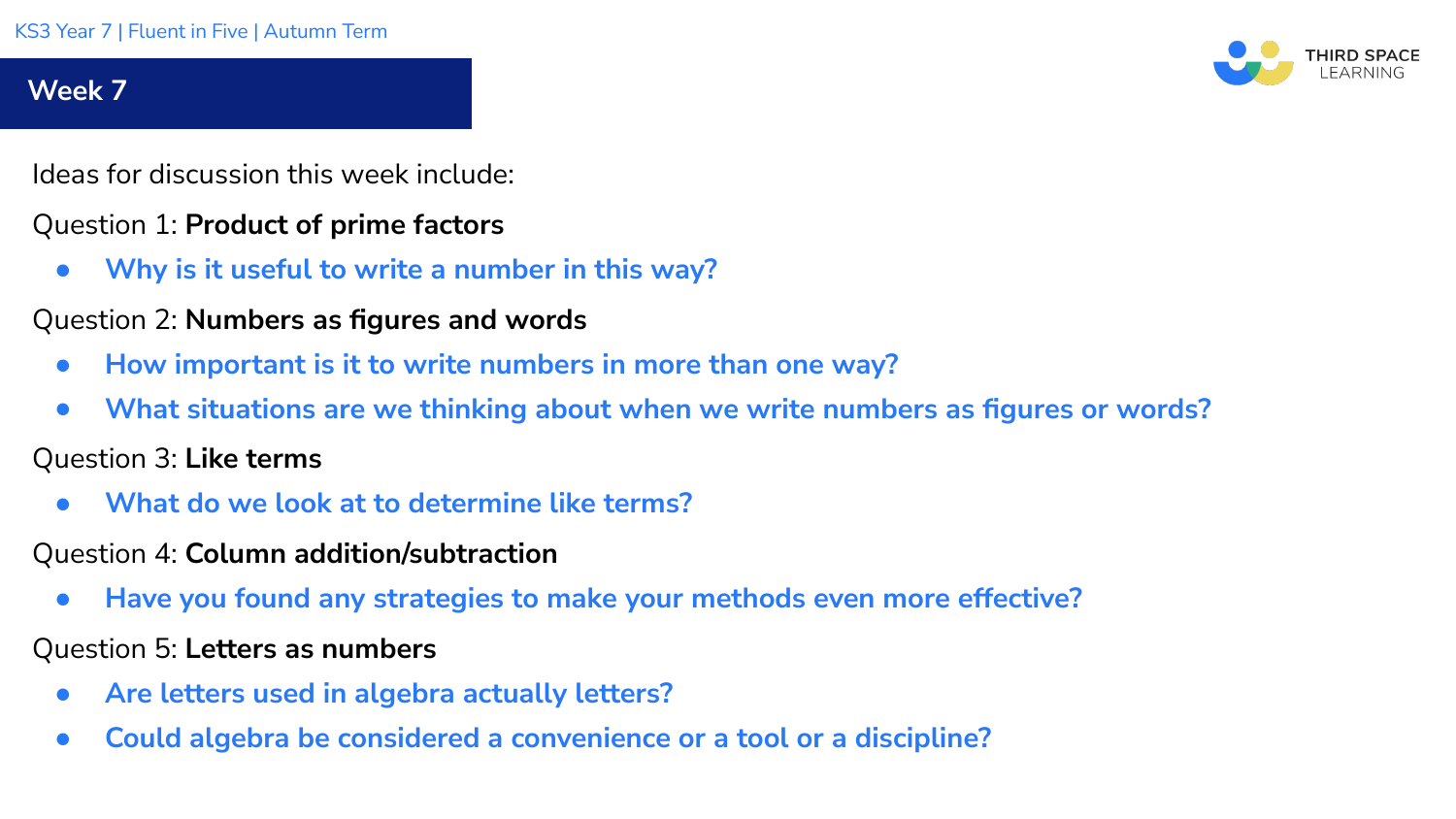

Week 7
| Ideas for discussion this week include: |
| --- |
| Question 1: Product of prime factors Why is it useful to write a number in this way? |
| Question 2: Numbers as figures and words How important is it to write numbers in more than one way? What situations are we thinking about when we write numbers as figures or words? |
| Question 3: Like terms What do we look at to determine like terms? |
| Question 4: Column addition/subtraction Have you found any strategies to make your methods even more effective? |
| Question 5: Letters as numbers Are letters used in algebra actually letters? Could algebra be considered a convenience or a tool or a discipline? |